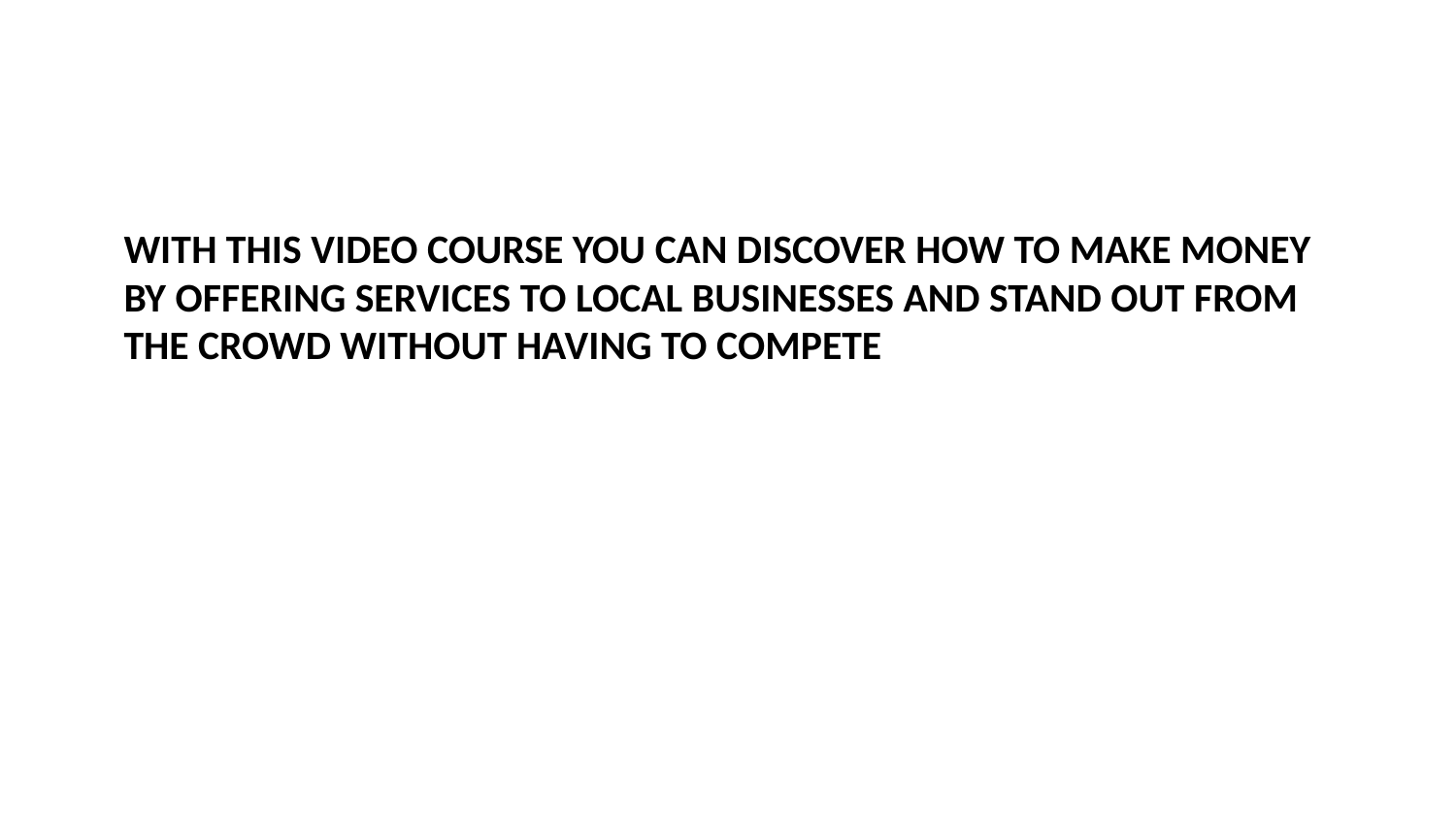

# With this video course You Can Discover How to Make Money by Offering Services to Local Businesses and Stand Out From the Crowd Without Having to Compete